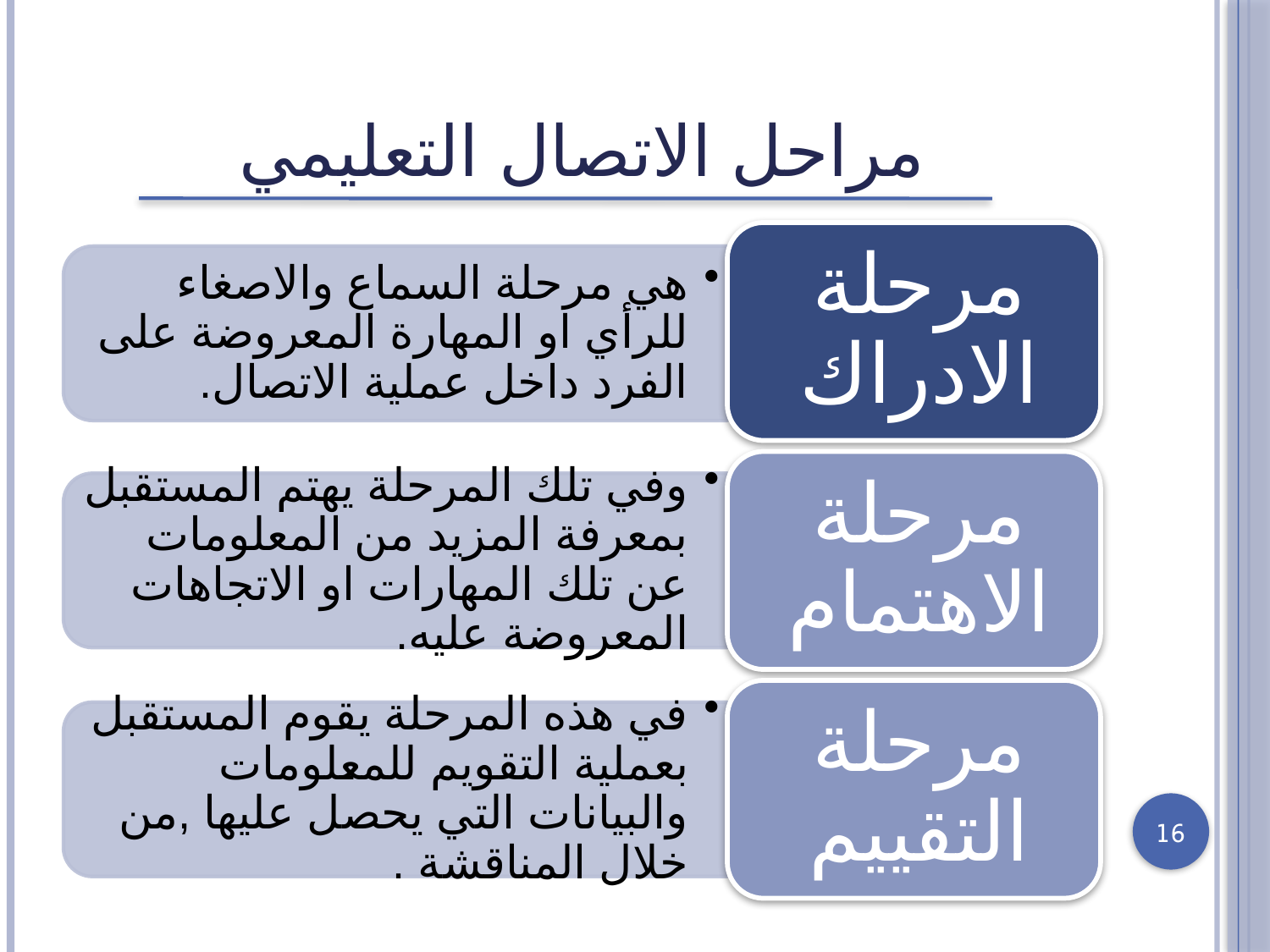

# مراحل الاتصال التعليمي
هي مرحلة السماع والاصغاء للرأي او المهارة المعروضة على الفرد داخل عملية الاتصال.
مرحلة الادراك
وفي تلك المرحلة يهتم المستقبل بمعرفة المزيد من المعلومات عن تلك المهارات او الاتجاهات المعروضة عليه.
مرحلة الاهتمام
في هذه المرحلة يقوم المستقبل بعملية التقويم للمعلومات والبيانات التي يحصل عليها ,من خلال المناقشة .
مرحلة التقييم
16